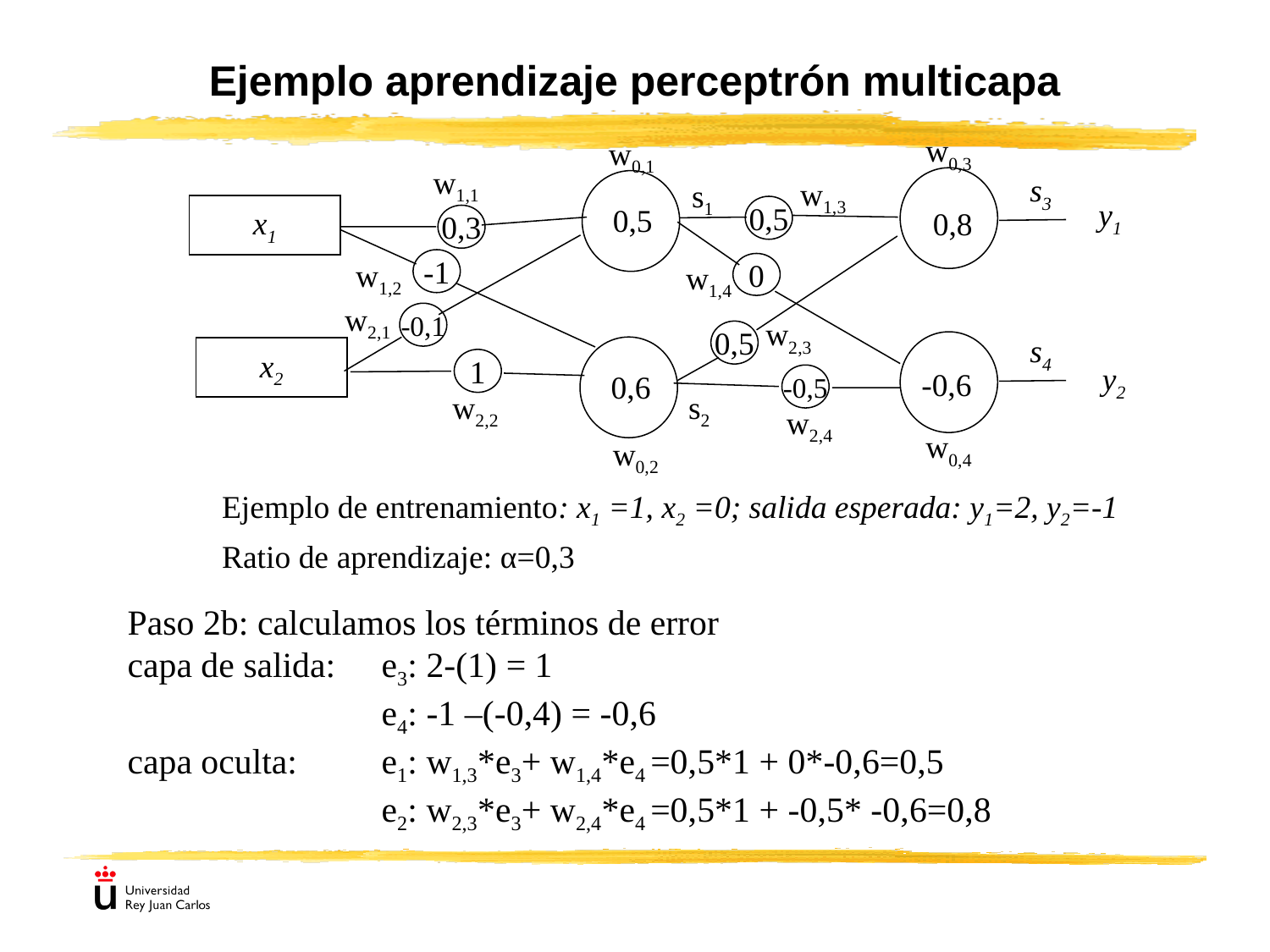

# Ejemplo aprendizaje perceptrón multicapa
w0,3
w0,1
w1,1
s3

0,8
w1,3
s1

y1
0,5
x1
0,5
0,3

w1,2
-1
w1,4
0

w2,1
-0,1
w2,3
0,5
s4

-0,6

x2
1
y2

0,6
-0,5

w2,2
s2

w2,4
w0,4
w0,2
Ejemplo de entrenamiento: x1 =1, x2 =0; salida esperada: y1=2, y2=-1
Ratio de aprendizaje: α=0,3
Paso 2b: calculamos los términos de error
capa de salida:	e3: 2-(1) = 1
		e4: -1 –(-0,4) = -0,6
capa oculta:	e1: w1,3*e3+ w1,4*e4 =0,5*1 + 0*-0,6=0,5
		e2: w2,3*e3+ w2,4*e4 =0,5*1 + -0,5* -0,6=0,8